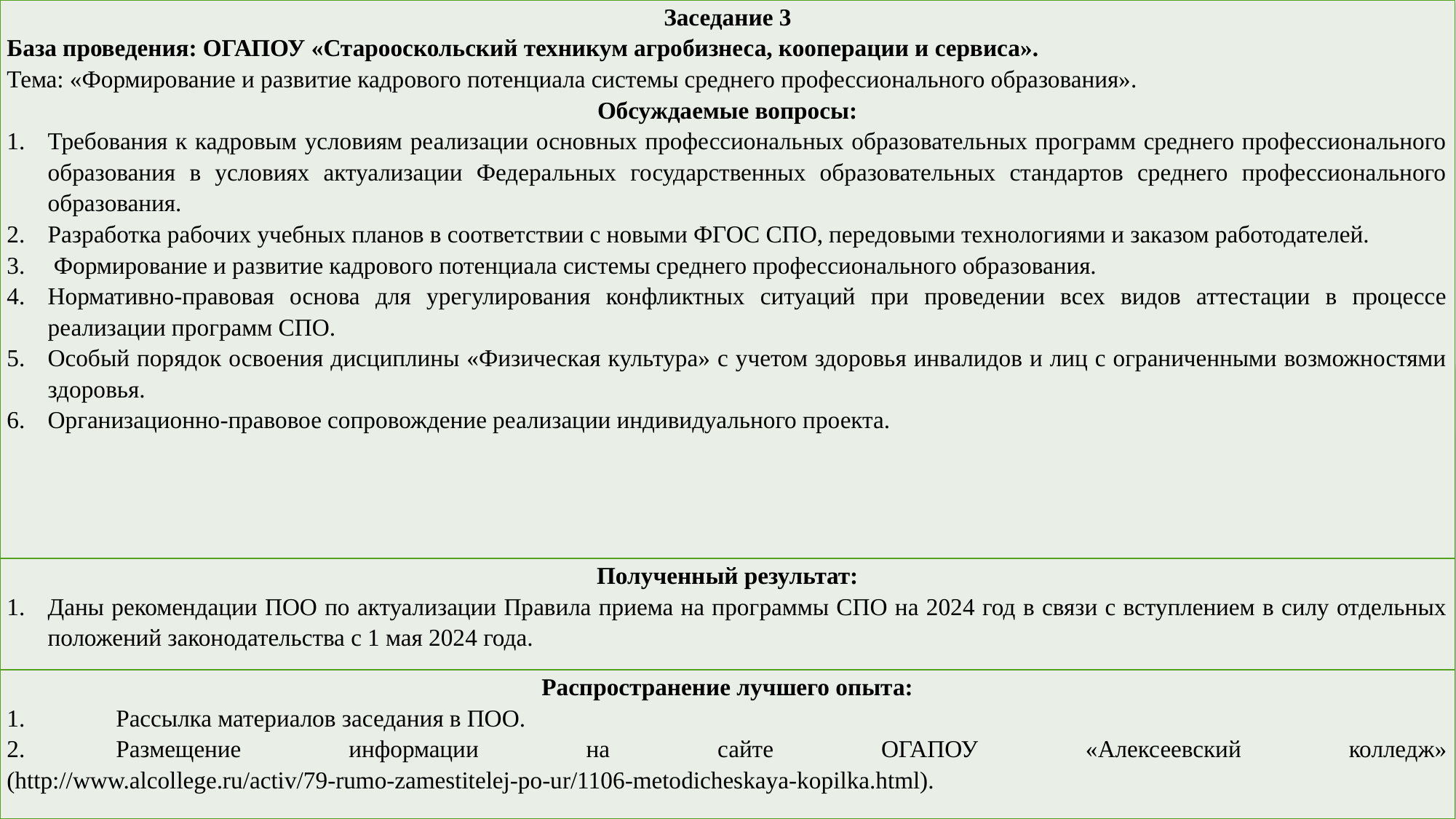

| Заседание 3 База проведения: ОГАПОУ «Старооскольский техникум агробизнеса, кооперации и сервиса». Тема: «Формирование и развитие кадрового потенциала системы среднего профессионального образования». Обсуждаемые вопросы: Требования к кадровым условиям реализации основных профессиональных образовательных программ среднего профессионального образования в условиях актуализации Федеральных государственных образовательных стандартов среднего профессионального образования. Разработка рабочих учебных планов в соответствии с новыми ФГОС СПО, передовыми технологиями и заказом работодателей. Формирование и развитие кадрового потенциала системы среднего профессионального образования. Нормативно-правовая основа для урегулирования конфликтных ситуаций при проведении всех видов аттестации в процессе реализации программ СПО. Особый порядок освоения дисциплины «Физическая культура» с учетом здоровья инвалидов и лиц с ограниченными возможностями здоровья. Организационно-правовое сопровождение реализации индивидуального проекта. |
| --- |
| Полученный результат: Даны рекомендации ПОО по актуализации Правила приема на программы СПО на 2024 год в связи с вступлением в силу отдельных положений законодательства с 1 мая 2024 года. |
| Распространение лучшего опыта: 1. Рассылка материалов заседания в ПОО. 2. Размещение информации на сайте ОГАПОУ «Алексеевский колледж» (http://www.alcollege.ru/activ/79-rumo-zamestitelej-po-ur/1106-metodicheskaya-kopilka.html). |